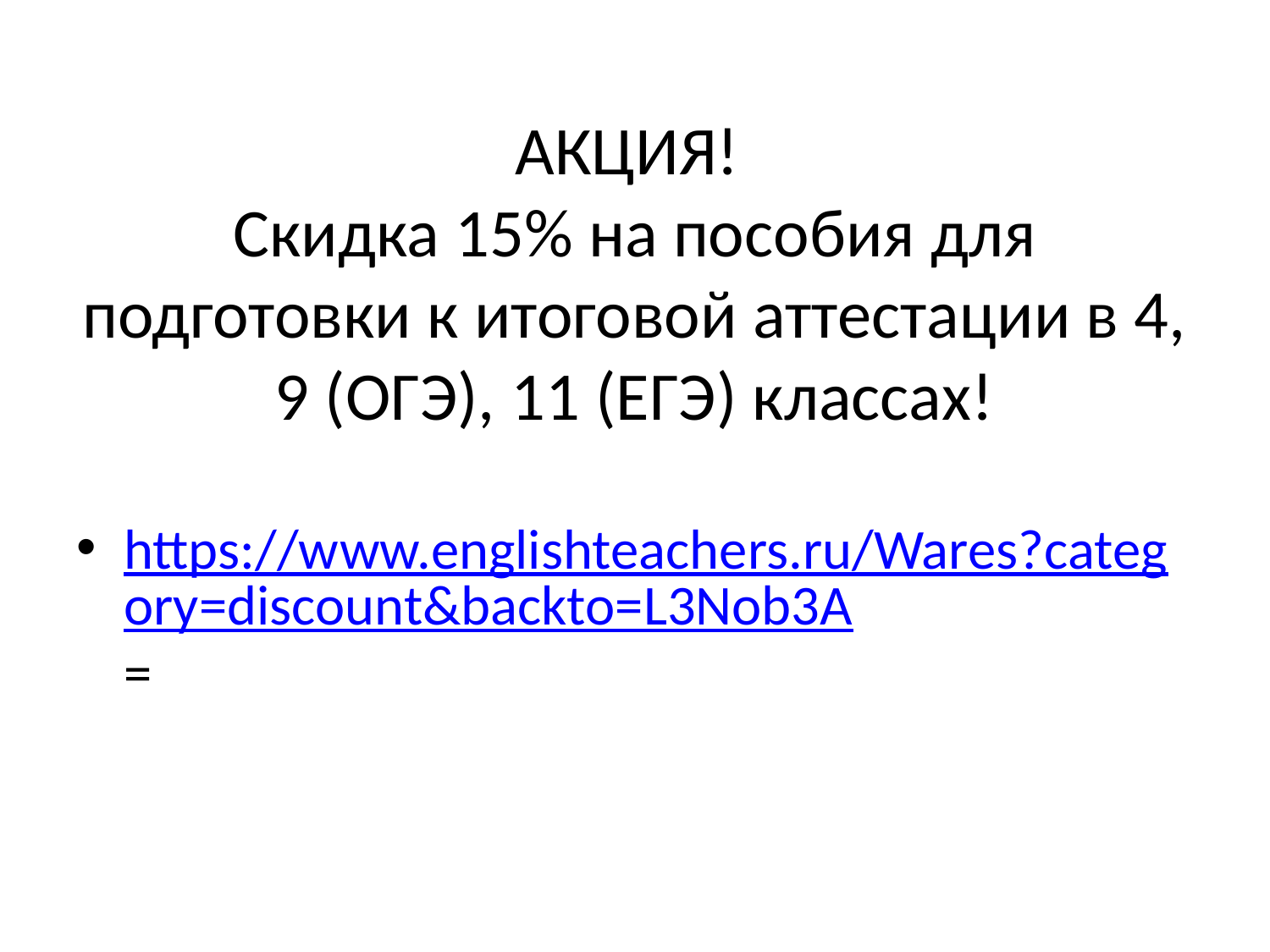

# АКЦИЯ! Скидка 15% на пособия для подготовки к итоговой аттестации в 4, 9 (ОГЭ), 11 (ЕГЭ) классах!
https://www.englishteachers.ru/Wares?category=discount&backto=L3Nob3A=